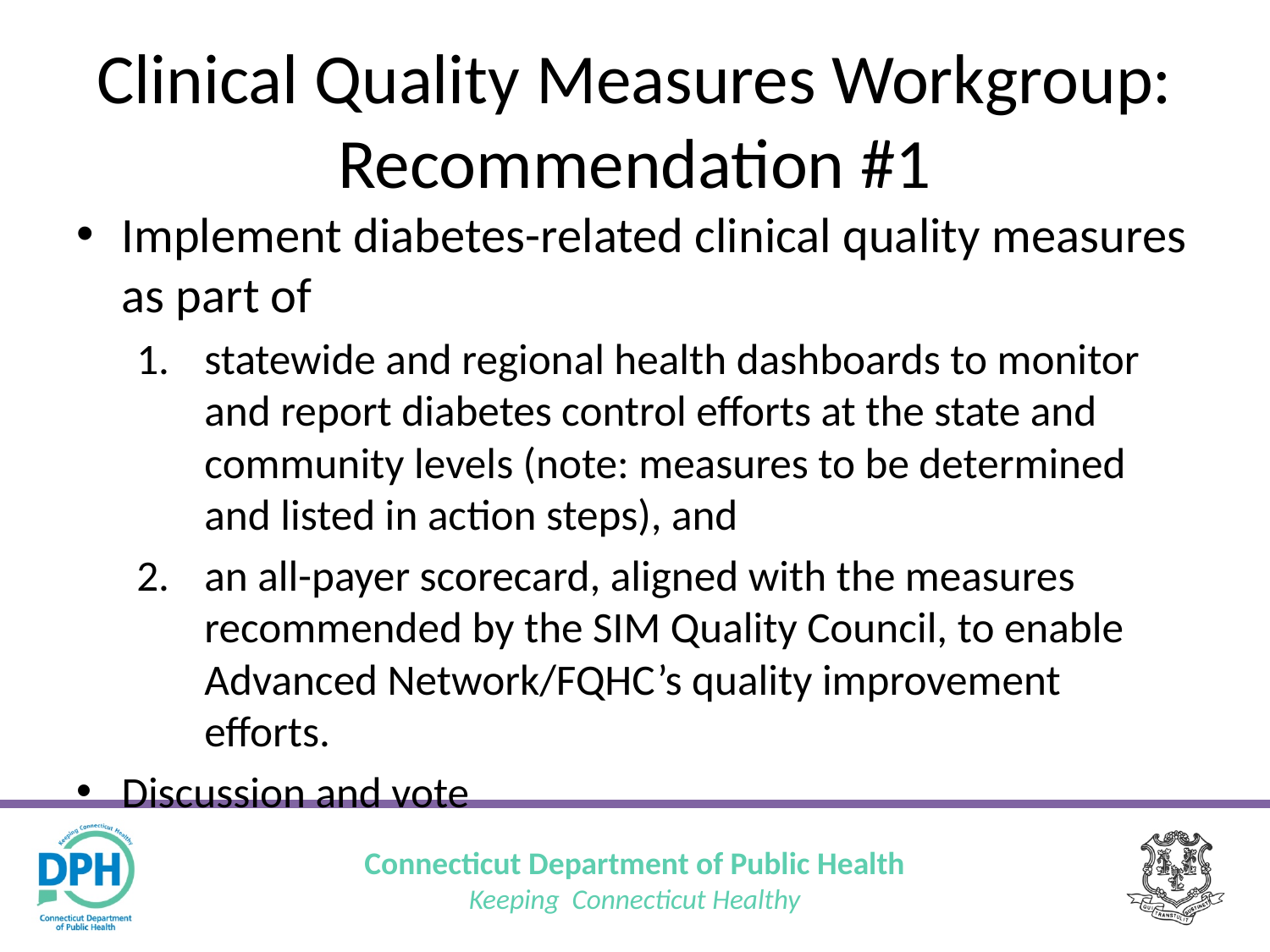

# Clinical Quality Measures Workgroup: Recommendation #1
Implement diabetes-related clinical quality measures as part of
statewide and regional health dashboards to monitor and report diabetes control efforts at the state and community levels (note: measures to be determined and listed in action steps), and
an all-payer scorecard, aligned with the measures recommended by the SIM Quality Council, to enable Advanced Network/FQHC’s quality improvement efforts.
Discussion and vote